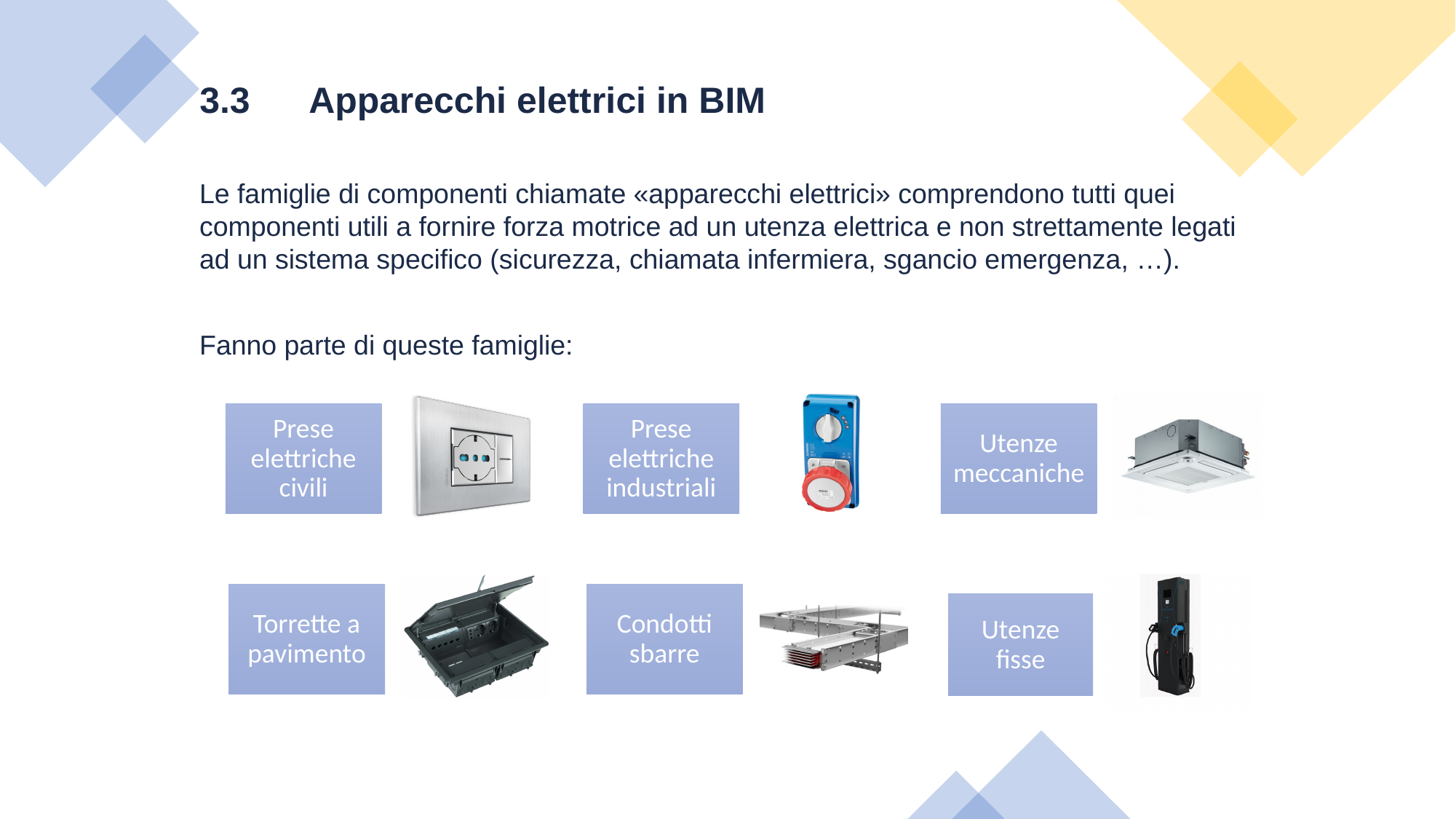

3.3	Apparecchi elettrici in BIM

Le famiglie di componenti chiamate «apparecchi elettrici» comprendono tutti quei componenti utili a fornire forza motrice ad un utenza elettrica e non strettamente legati ad un sistema specifico (sicurezza, chiamata infermiera, sgancio emergenza, …).
Fanno parte di queste famiglie:
Prese elettriche civili
Prese elettriche industriali
Utenze meccaniche
Torrette a pavimento
Condotti sbarre
Utenze fisse